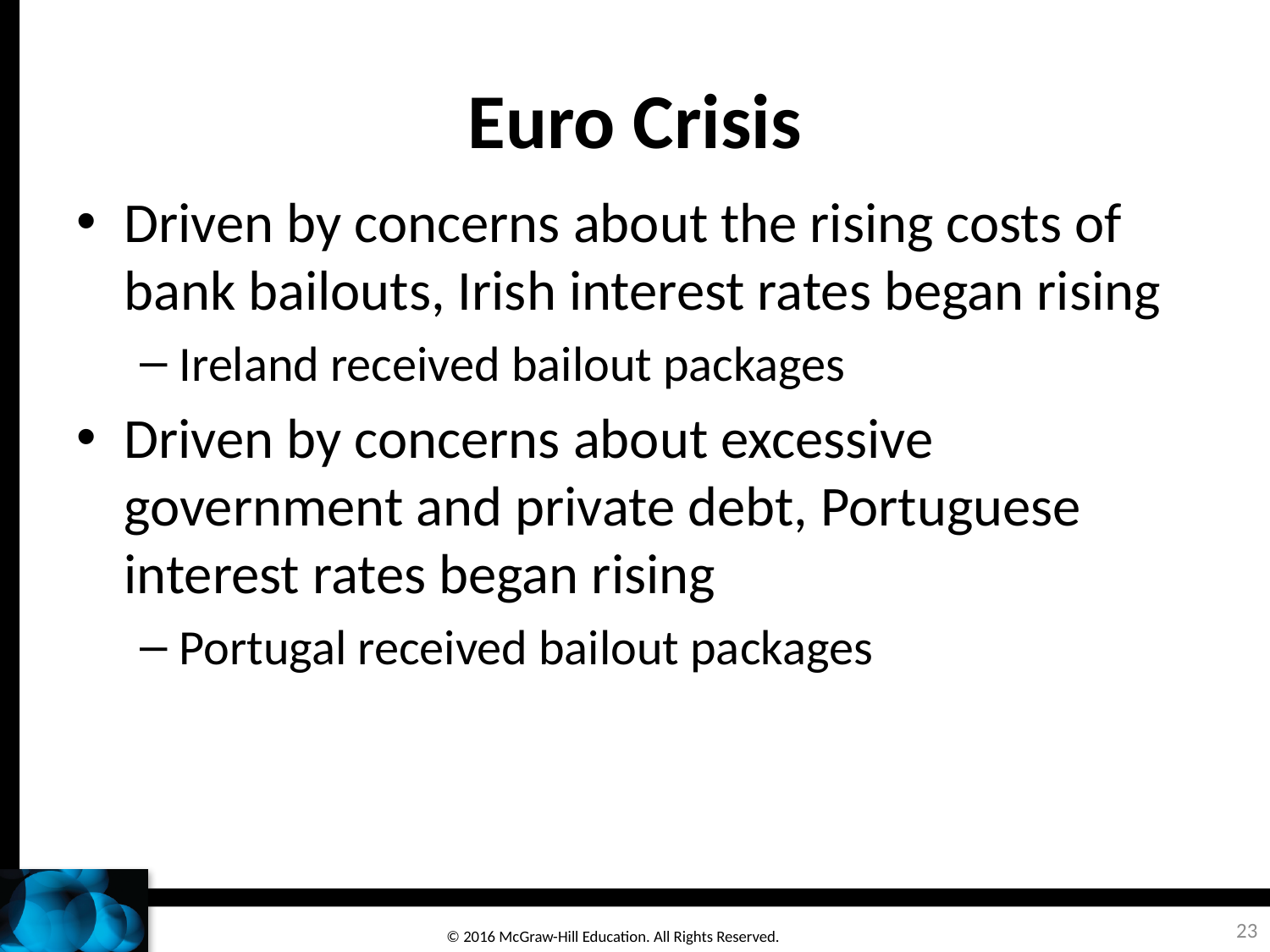

# Euro Crisis
Driven by concerns about the rising costs of bank bailouts, Irish interest rates began rising
Ireland received bailout packages
Driven by concerns about excessive government and private debt, Portuguese interest rates began rising
Portugal received bailout packages
23
© 2016 McGraw-Hill Education. All Rights Reserved.